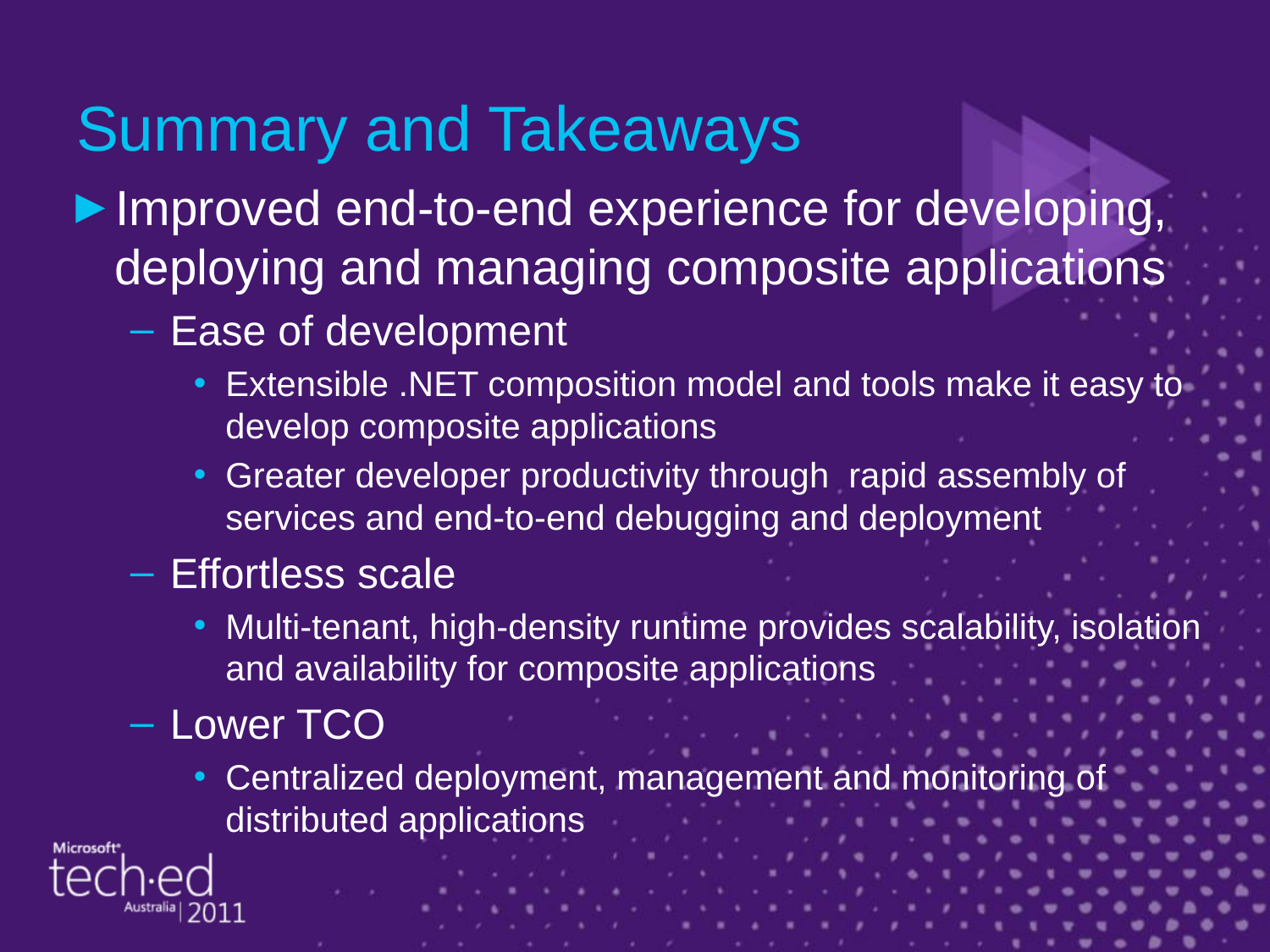

# Summary and Takeaways
Improved end-to-end experience for developing, deploying and managing composite applications
Ease of development
Extensible .NET composition model and tools make it easy to develop composite applications
Greater developer productivity through  rapid assembly of services and end-to-end debugging and deployment
Effortless scale
Multi-tenant, high-density runtime provides scalability, isolation and availability for composite applications
Lower TCO
Centralized deployment, management and monitoring of distributed applications